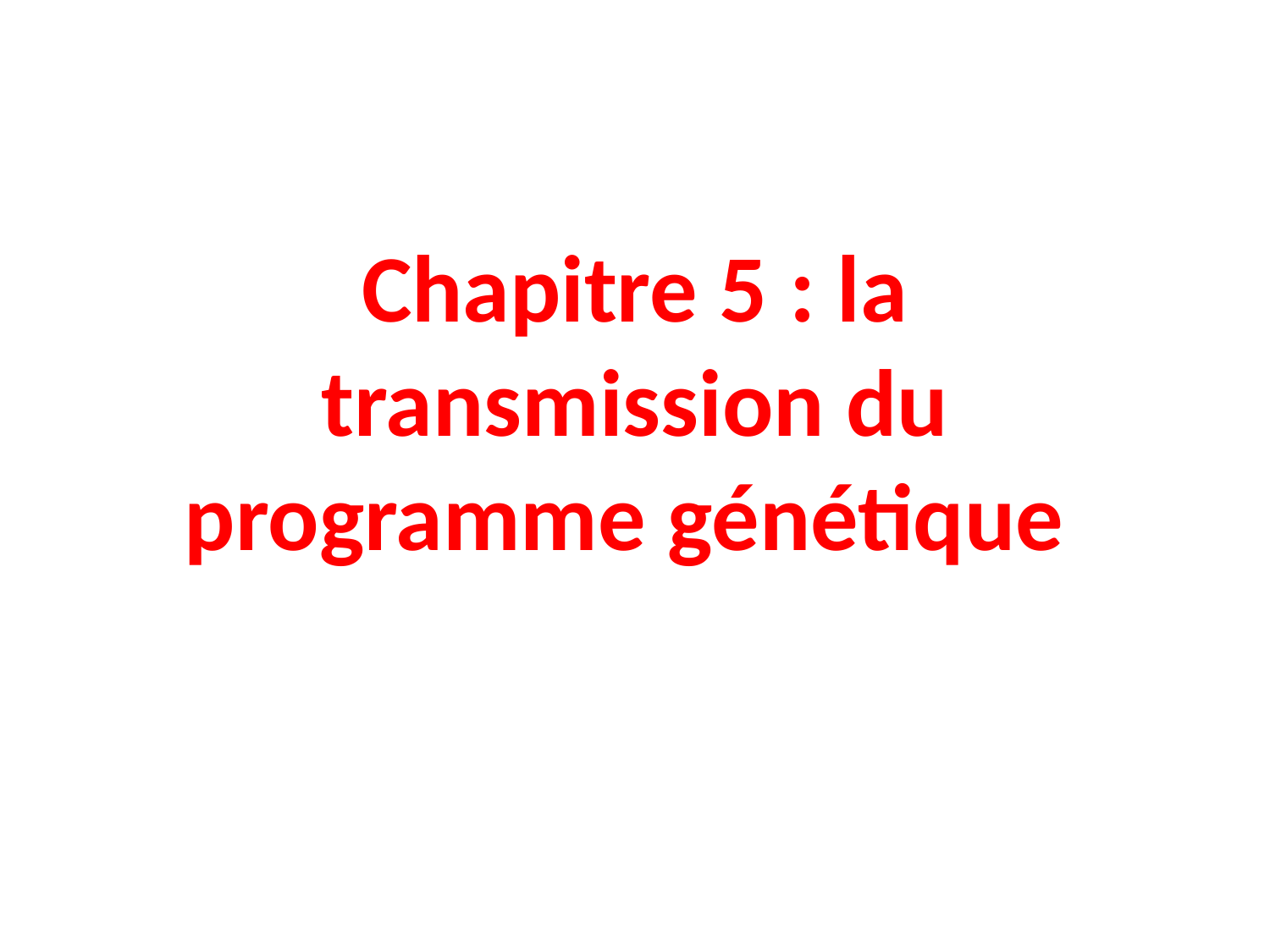

# Chapitre 5 : la transmission du programme génétique